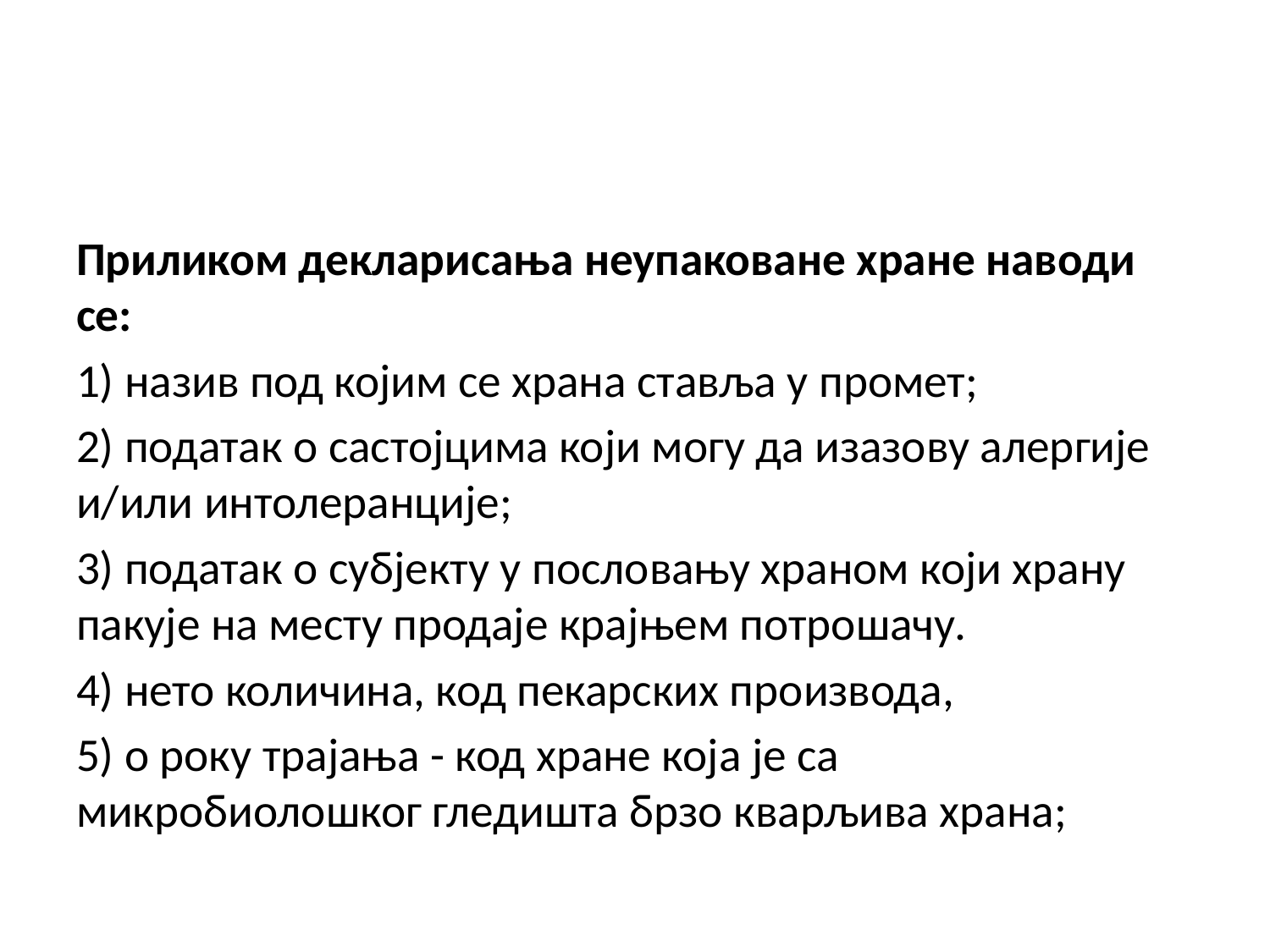

Приликом декларисања неупаковане хране наводи се:
1) назив под којим се храна ставља у промет;
2) податак о састојцима који могу да изазову алергије и/или интолеранције;
3) податак о субјекту у пословању храном који храну пакује на месту продаје крајњем потрошачу.
4) нето количина, код пекарских производа,
5) о року трајања - код хране која је са микробиолошког гледишта брзо кварљива храна;